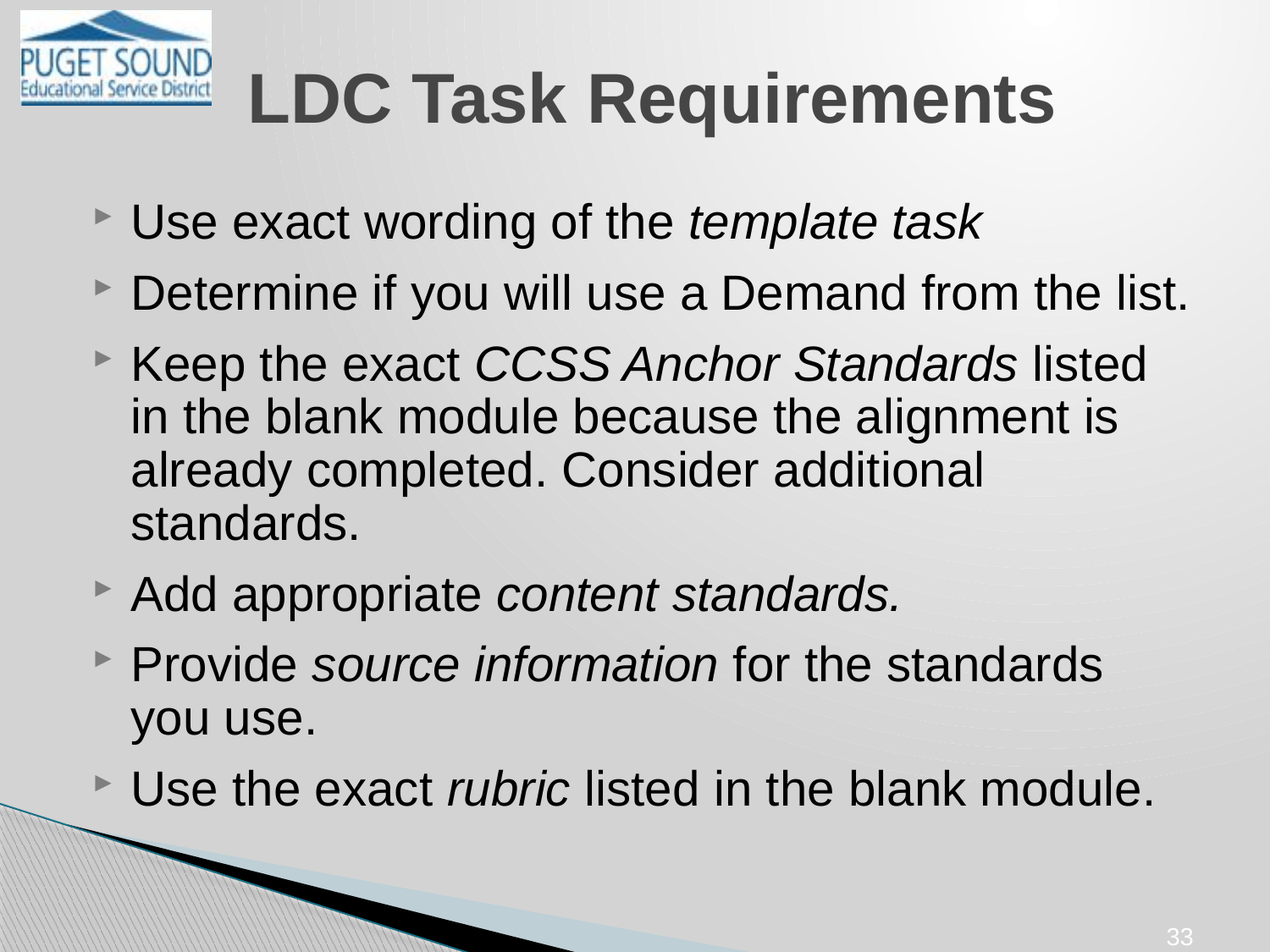

# LDC Task Requirements
Use exact wording of the template task
Determine if you will use a Demand from the list.
Keep the exact CCSS Anchor Standards listed in the blank module because the alignment is already completed. Consider additional standards.
Add appropriate content standards.
Provide source information for the standards you use.
Use the exact rubric listed in the blank module.

33